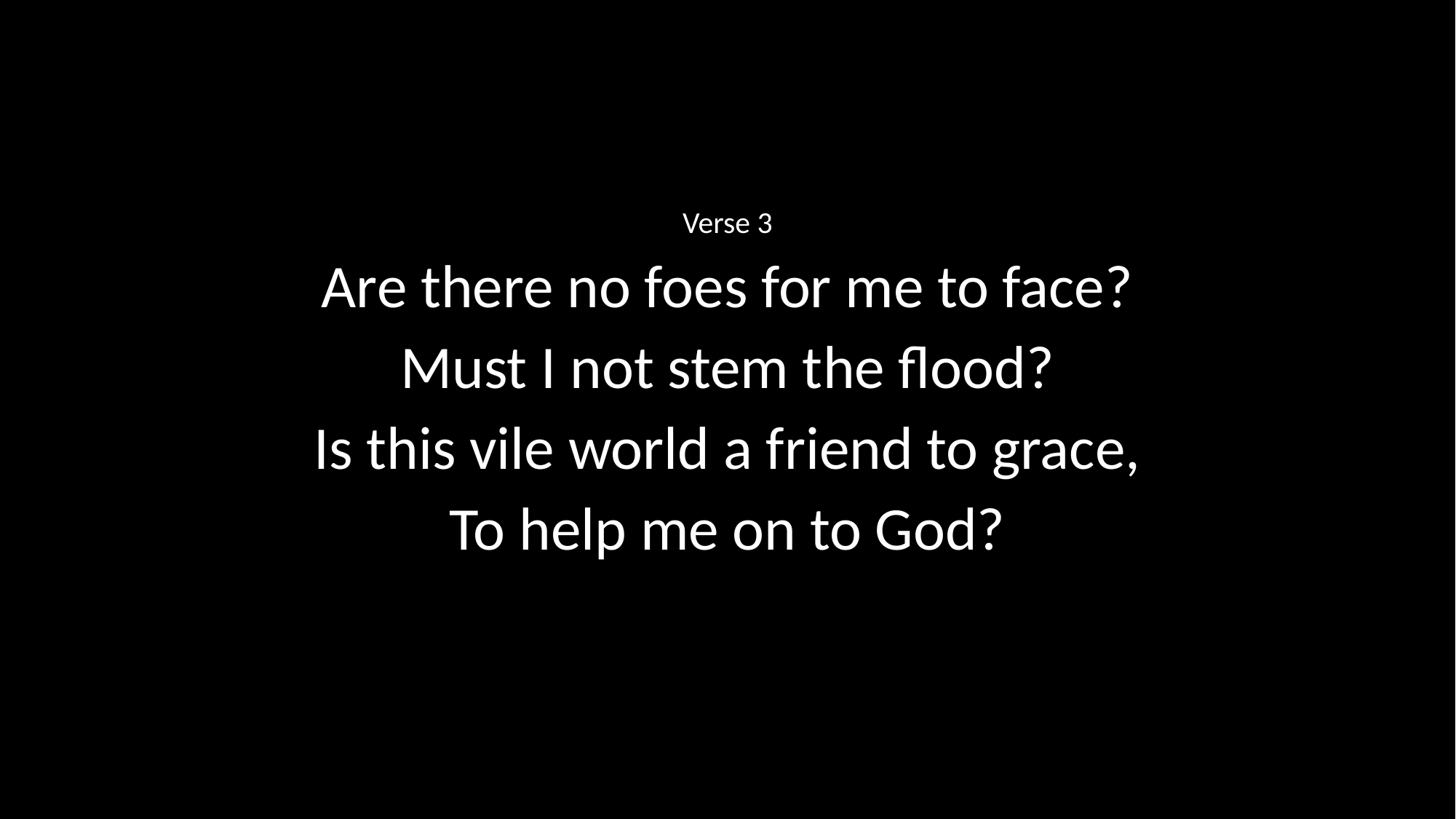

Verse 3
Are there no foes for me to face?
Must I not stem the flood?
Is this vile world a friend to grace,
To help me on to God?